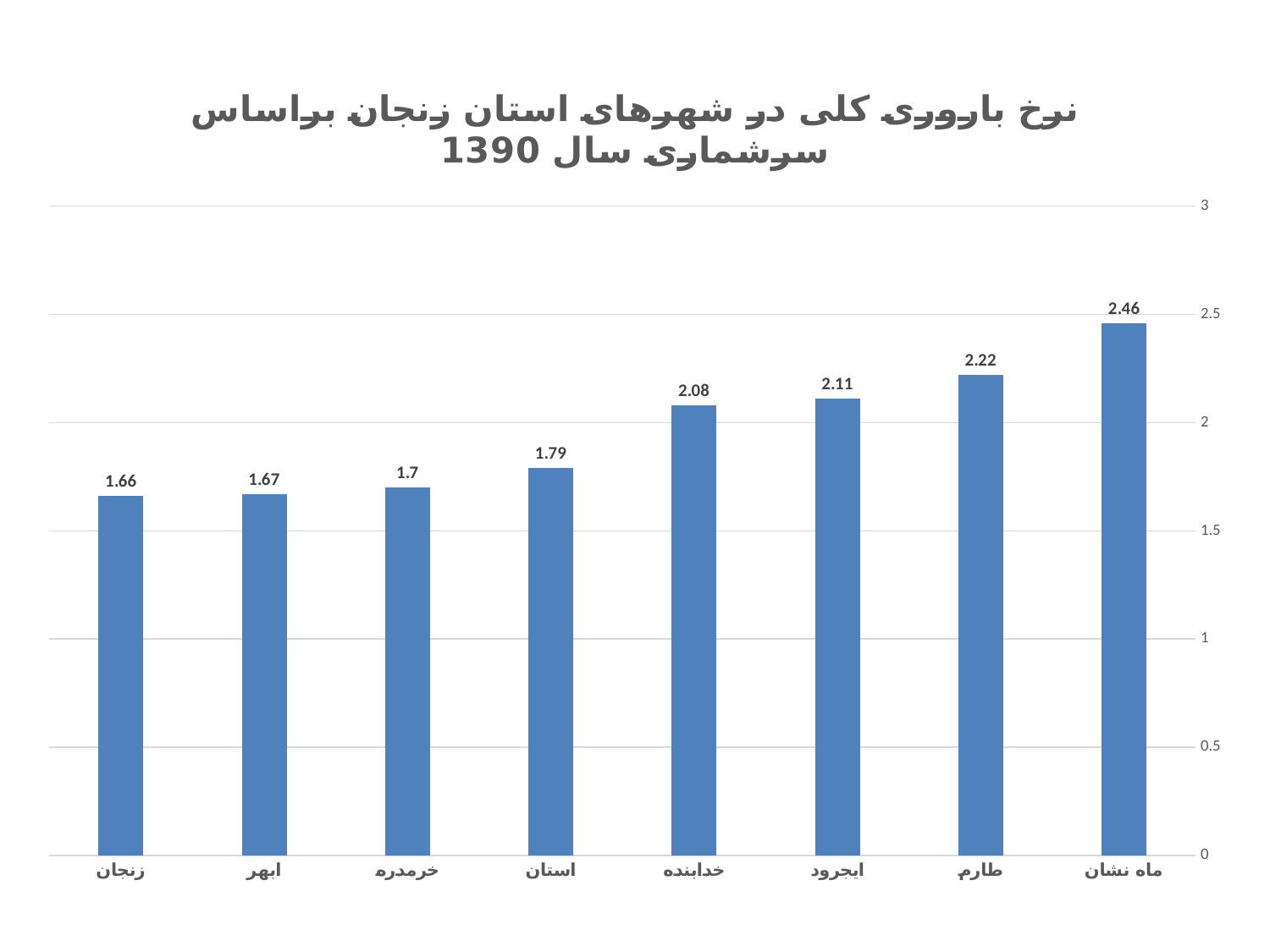

### Chart: نرخ باروری کلی در شهرهای استان زنجان براساس سرشماری سال 1390

| Category |  |
|---|---|
| ماه نشان | 2.46 |
| طارم | 2.22 |
| ایجرود | 2.11 |
| خدابنده | 2.08 |
| استان | 1.79 |
| خرمدره | 1.7 |
| ابهر | 1.67 |
| زنجان | 1.66 |